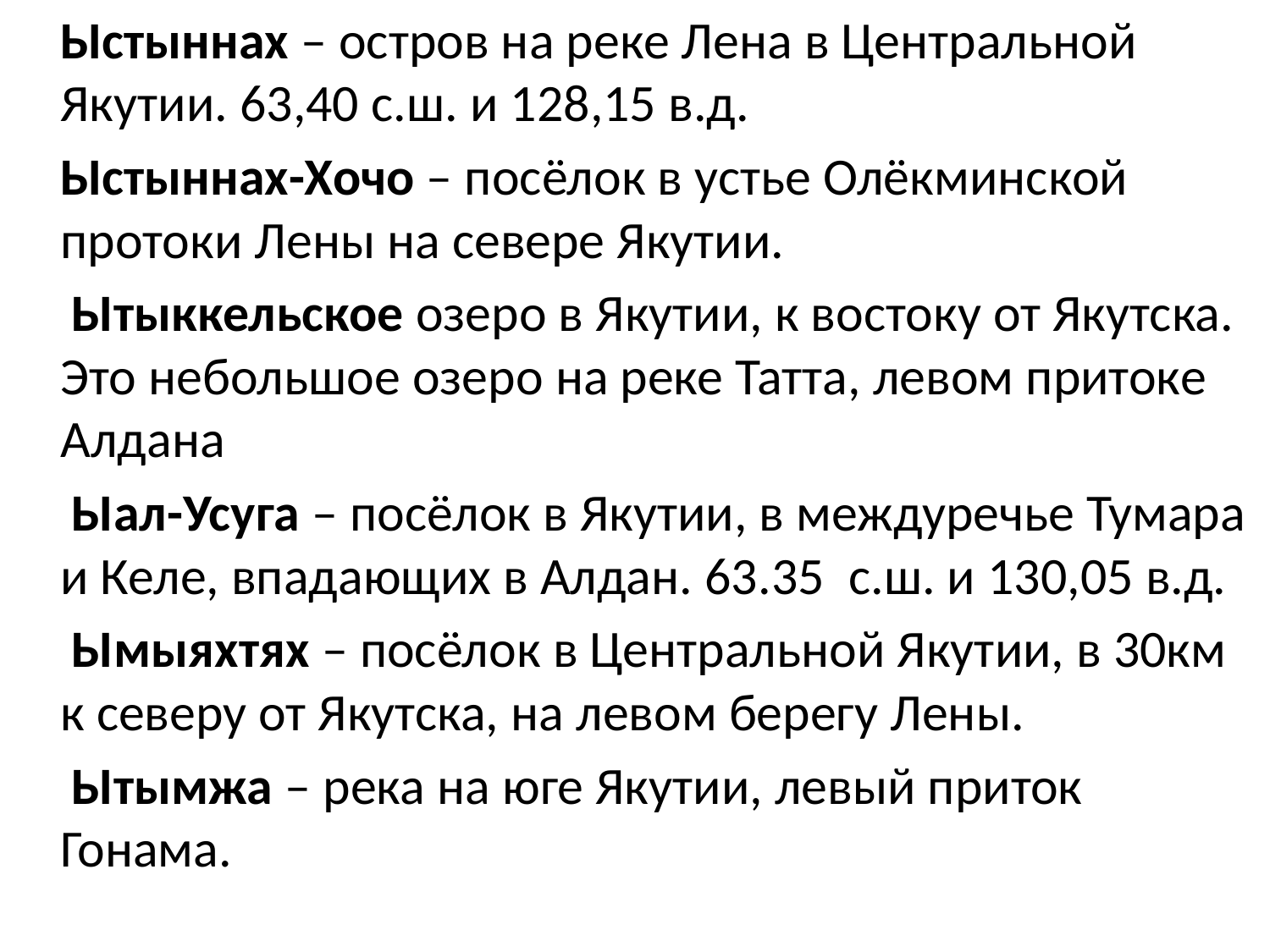

Ыстыннах – остров на реке Лена в Центральной Якутии. 63,40 с.ш. и 128,15 в.д.
    Ыстыннах-Хочо – посёлок в устье Олёкминской протоки Лены на севере Якутии.
     Ытыккельское озеро в Якутии, к востоку от Якутска. Это небольшое озеро на реке Татта, левом притоке Алдана
     Ыал-Усуга – посёлок в Якутии, в междуречье Тумара и Келе, впадающих в Алдан. 63.35  с.ш. и 130,05 в.д.
     Ымыяхтях – посёлок в Центральной Якутии, в 30км  к северу от Якутска, на левом берегу Лены.
     Ытымжа – река на юге Якутии, левый приток Гонама.